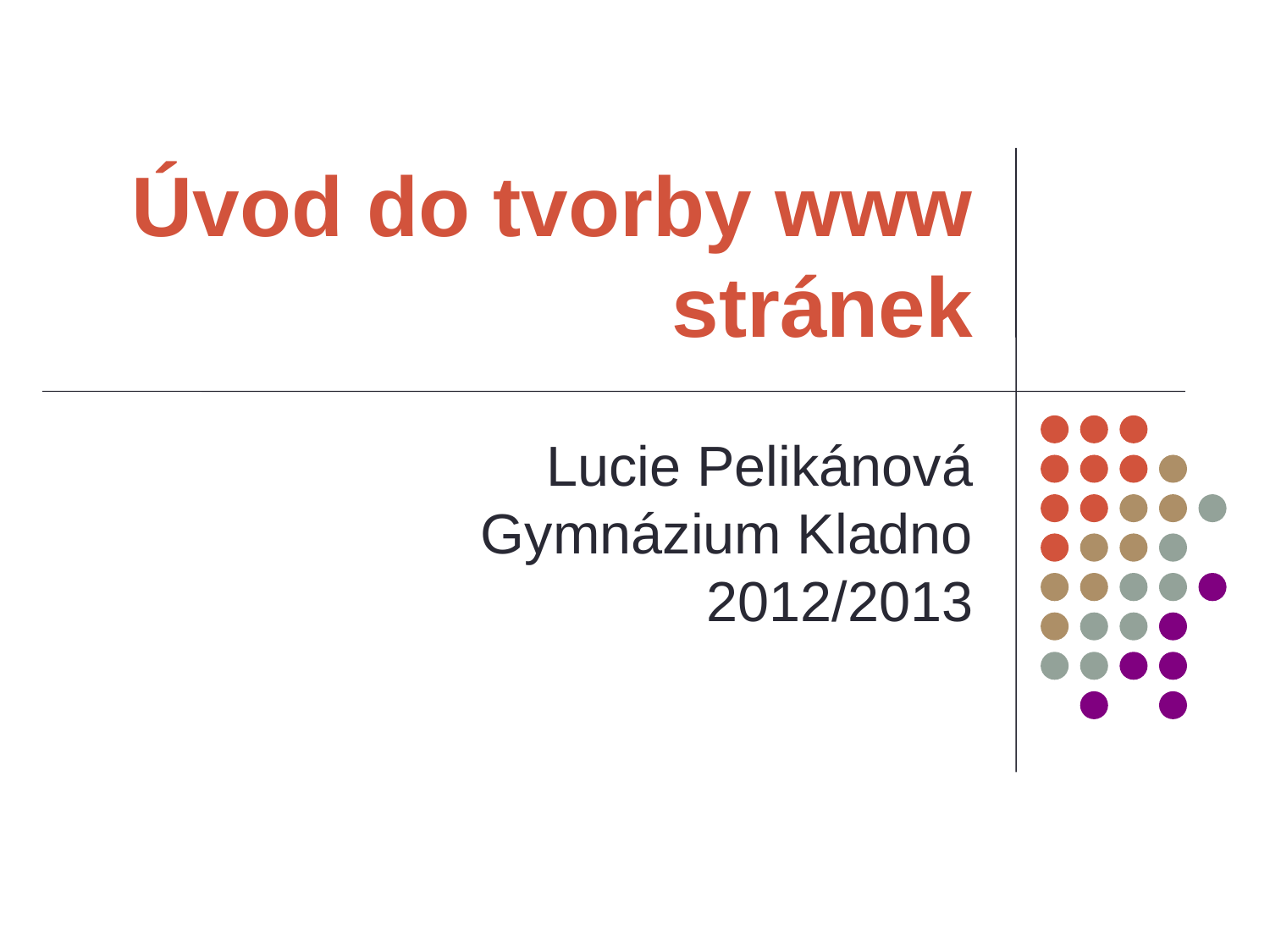

# Úvod do tvorby www stránek
Lucie Pelikánová
Gymnázium Kladno
2012/2013